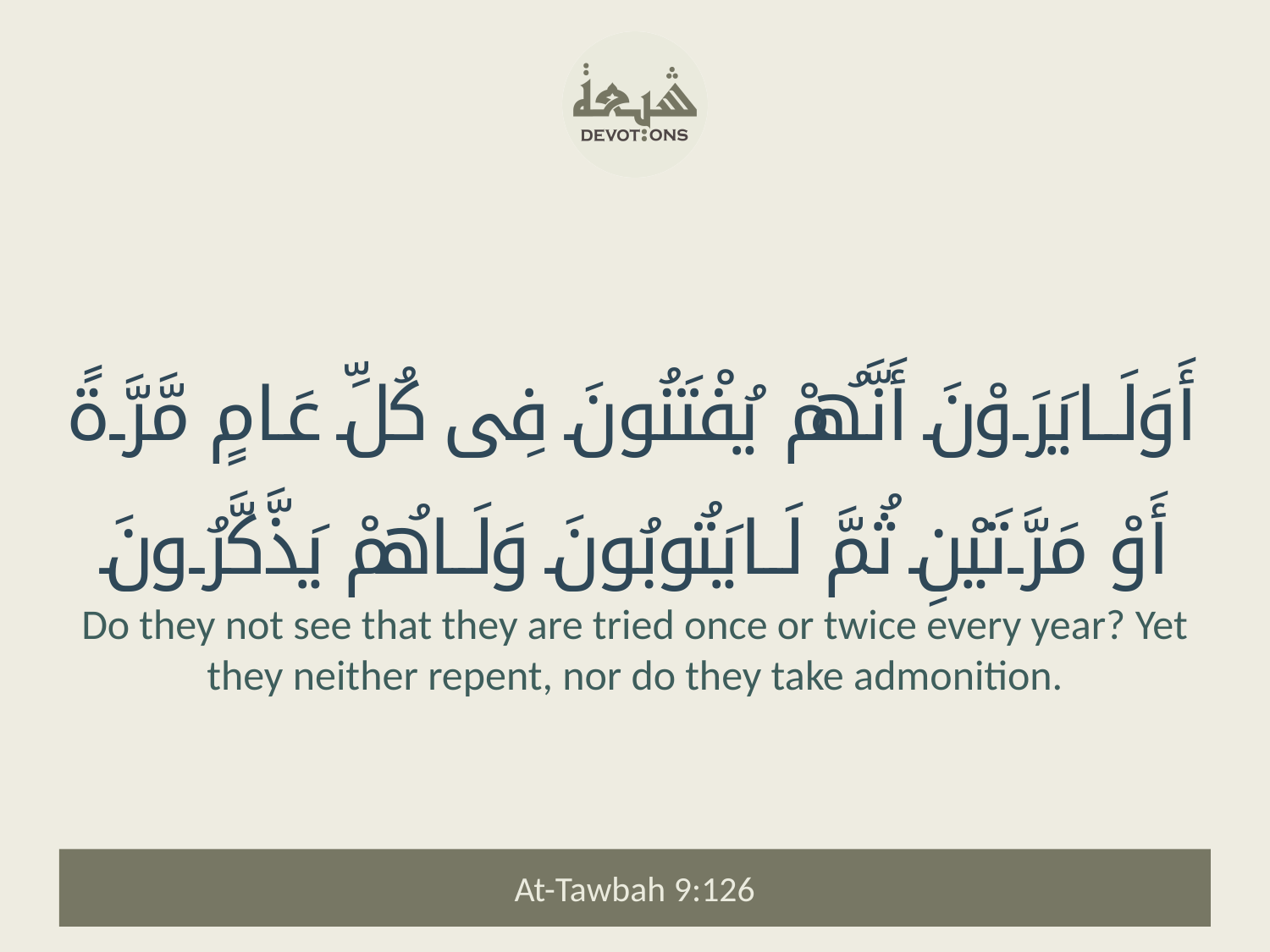

أَوَلَا يَرَوْنَ أَنَّهُمْ يُفْتَنُونَ فِى كُلِّ عَامٍ مَّرَّةً أَوْ مَرَّتَيْنِ ثُمَّ لَا يَتُوبُونَ وَلَا هُمْ يَذَّكَّرُونَ
Do they not see that they are tried once or twice every year? Yet they neither repent, nor do they take admonition.
At-Tawbah 9:126